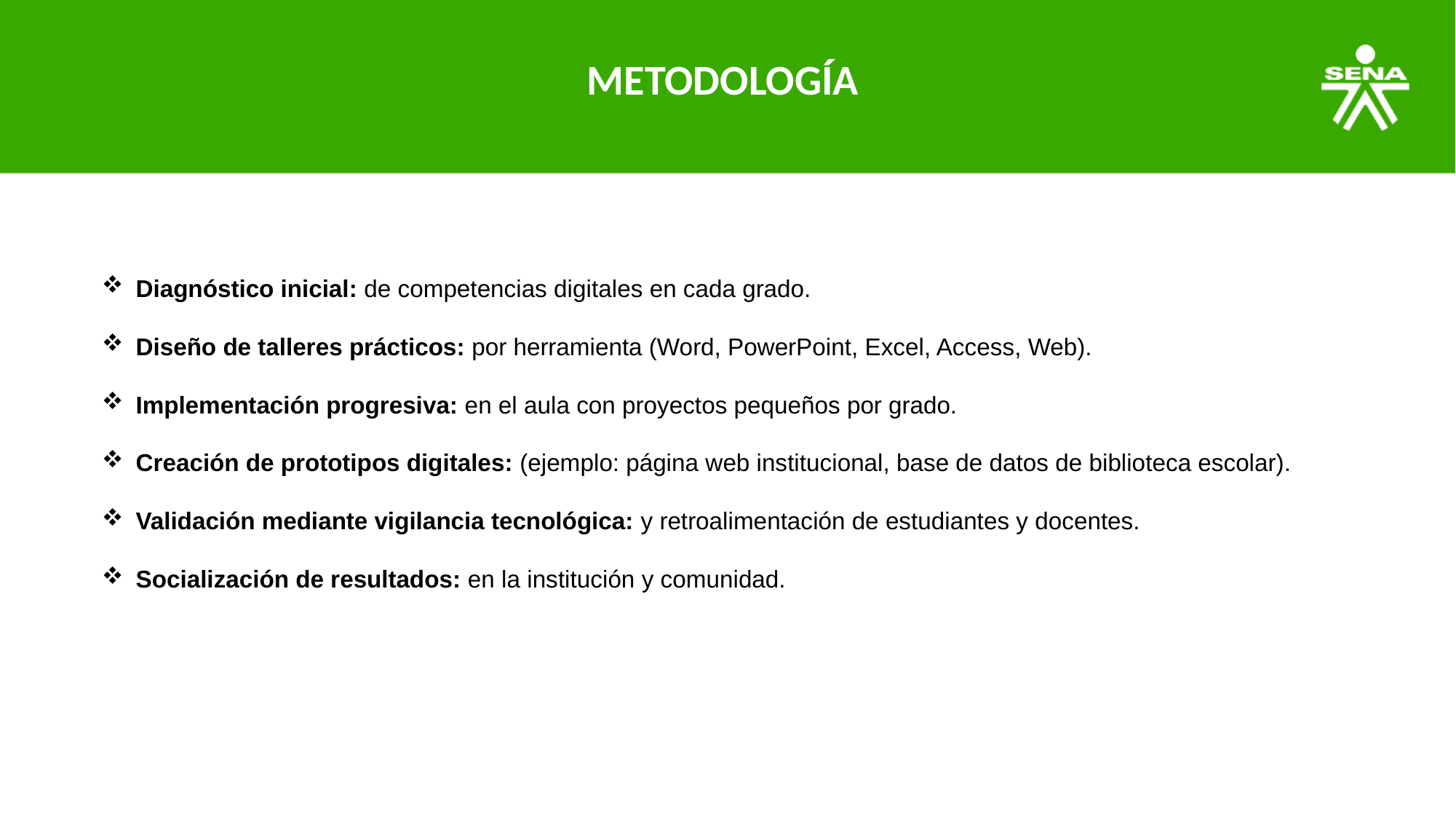

METODOLOGÍA
Diagnóstico inicial: de competencias digitales en cada grado.

Diseño de talleres prácticos: por herramienta (Word, PowerPoint, Excel, Access, Web).

Implementación progresiva: en el aula con proyectos pequeños por grado.

Creación de prototipos digitales: (ejemplo: página web institucional, base de datos de biblioteca escolar).

Validación mediante vigilancia tecnológica: y retroalimentación de estudiantes y docentes.

Socialización de resultados: en la institución y comunidad.